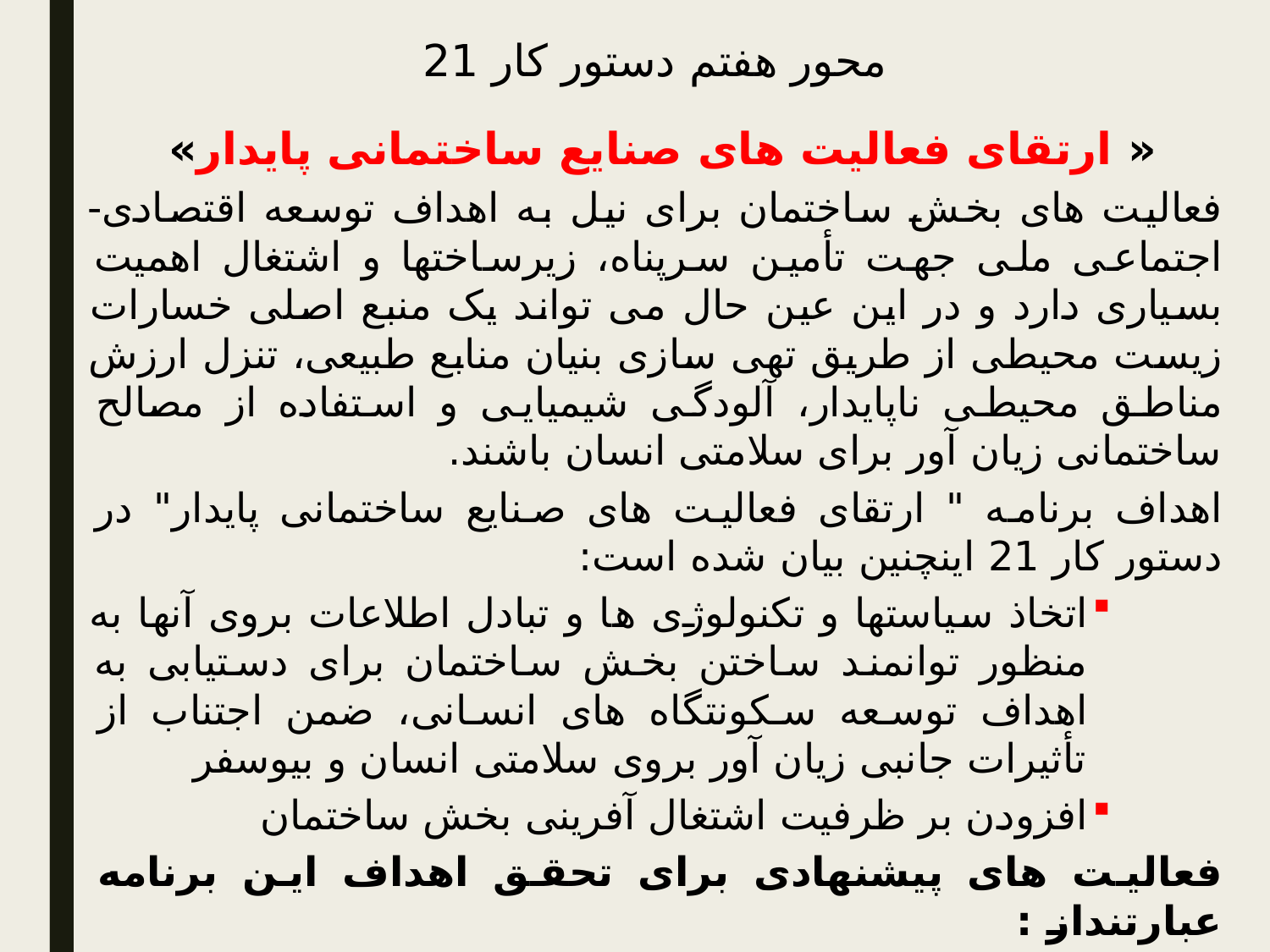

محور هفتم دستور کار 21
« ارتقای فعالیت های صنایع ساختمانی پایدار»
فعالیت های بخش ساختمان برای نیل به اهداف توسعه اقتصادی-اجتماعی ملی جهت تأمین سرپناه، زیرساختها و اشتغال اهمیت بسیاری دارد و در این عین حال می تواند یک منبع اصلی خسارات زیست محیطی از طریق تهی سازی بنیان منابع طبیعی، تنزل ارزش مناطق محیطی ناپایدار، آلودگی شیمیایی و استفاده از مصالح ساختمانی زیان آور برای سلامتی انسان باشند.
اهداف برنامه " ارتقای فعالیت های صنایع ساختمانی پایدار" در دستور کار 21 اینچنین بیان شده است:
اتخاذ سیاستها و تکنولوژی ها و تبادل اطلاعات بروی آنها به منظور توانمند ساختن بخش ساختمان برای دستیابی به اهداف توسعه سکونتگاه های انسانی، ضمن اجتناب از تأثیرات جانبی زیان آور بروی سلامتی انسان و بیوسفر
افزودن بر ظرفیت اشتغال آفرینی بخش ساختمان
فعالیت های پیشنهادی برای تحقق اهداف این برنامه عبارتنداز :
تقویت صنایع مصالح ساختمانی بومی مبتنی بر داده های قابل دسترسی محلی از نظر منابع طبیعی
تدوین برنامه هایی برای افزایش استفاده بخش ساختمان از مصالح محلی با توسعه حمایت های فنی و طرحهای تشویقی در افزایش استعداد و توانایی اقتصادی عاملان کوچک و غیررسمی محلی